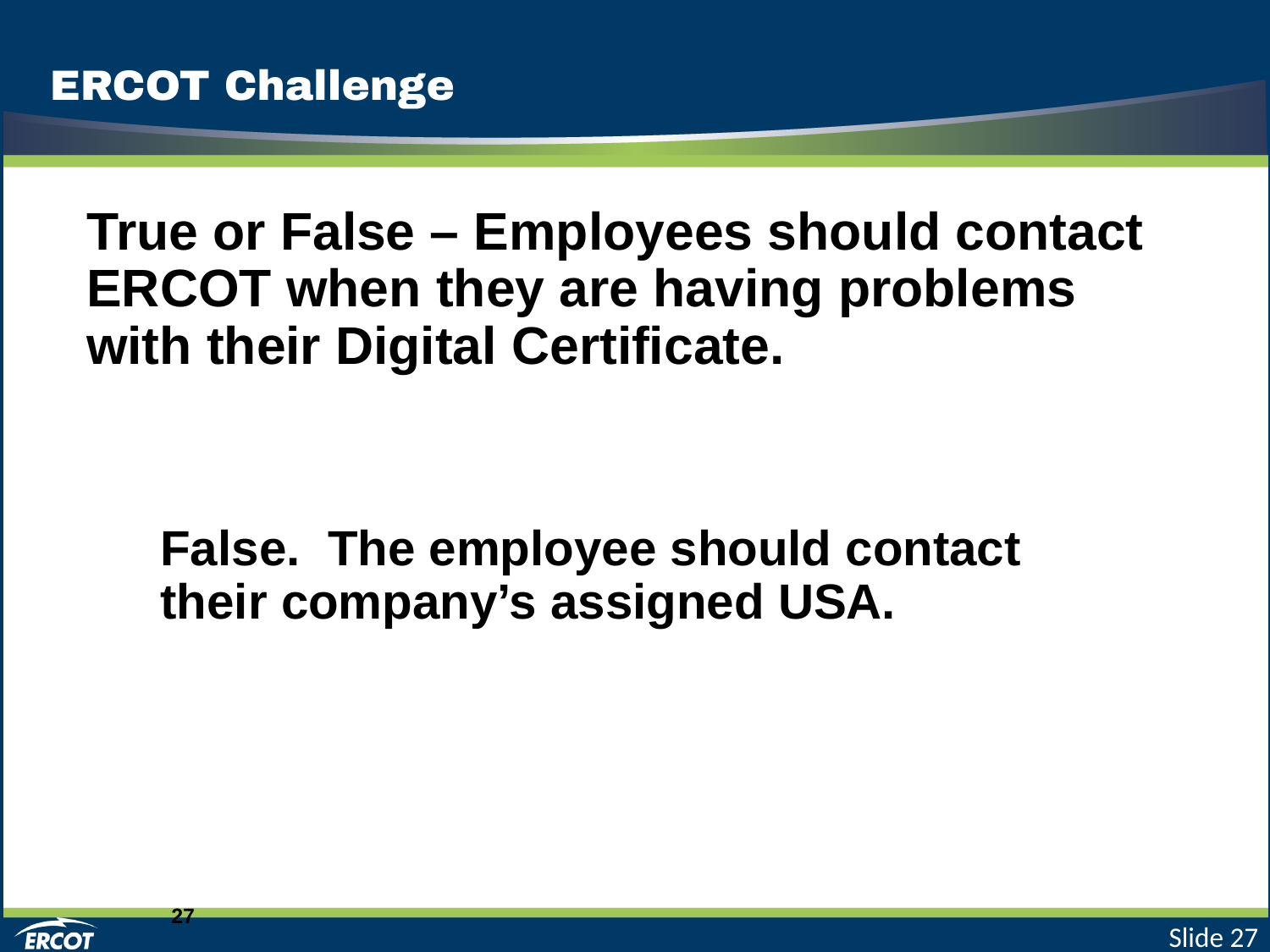

# ERCOT Challenge
True or False – Employees should contact ERCOT when they are having problems with their Digital Certificate.
False.  The employee should contact their company’s assigned USA.
27